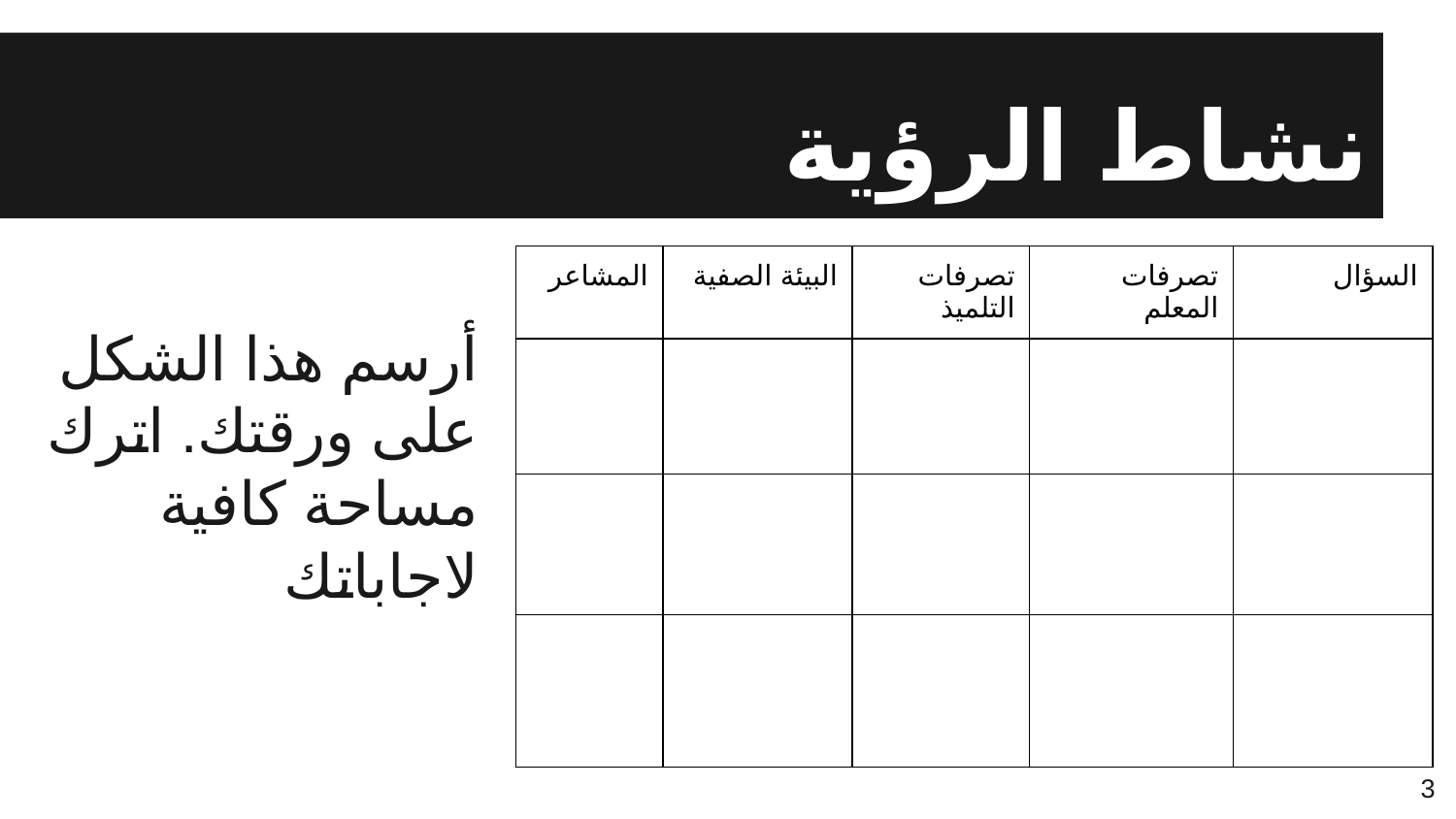

# نشاط الرؤية

أرسم هذا الشكل على ورقتك. اترك مساحة كافية لاجاباتك

| المشاعر | البيئة الصفية | تصرفات التلميذ | تصرفات المعلم | السؤال |
| --- | --- | --- | --- | --- |
|  |  |  |  |  |
|  |  |  |  |  |
|  |  |  |  |  |
3